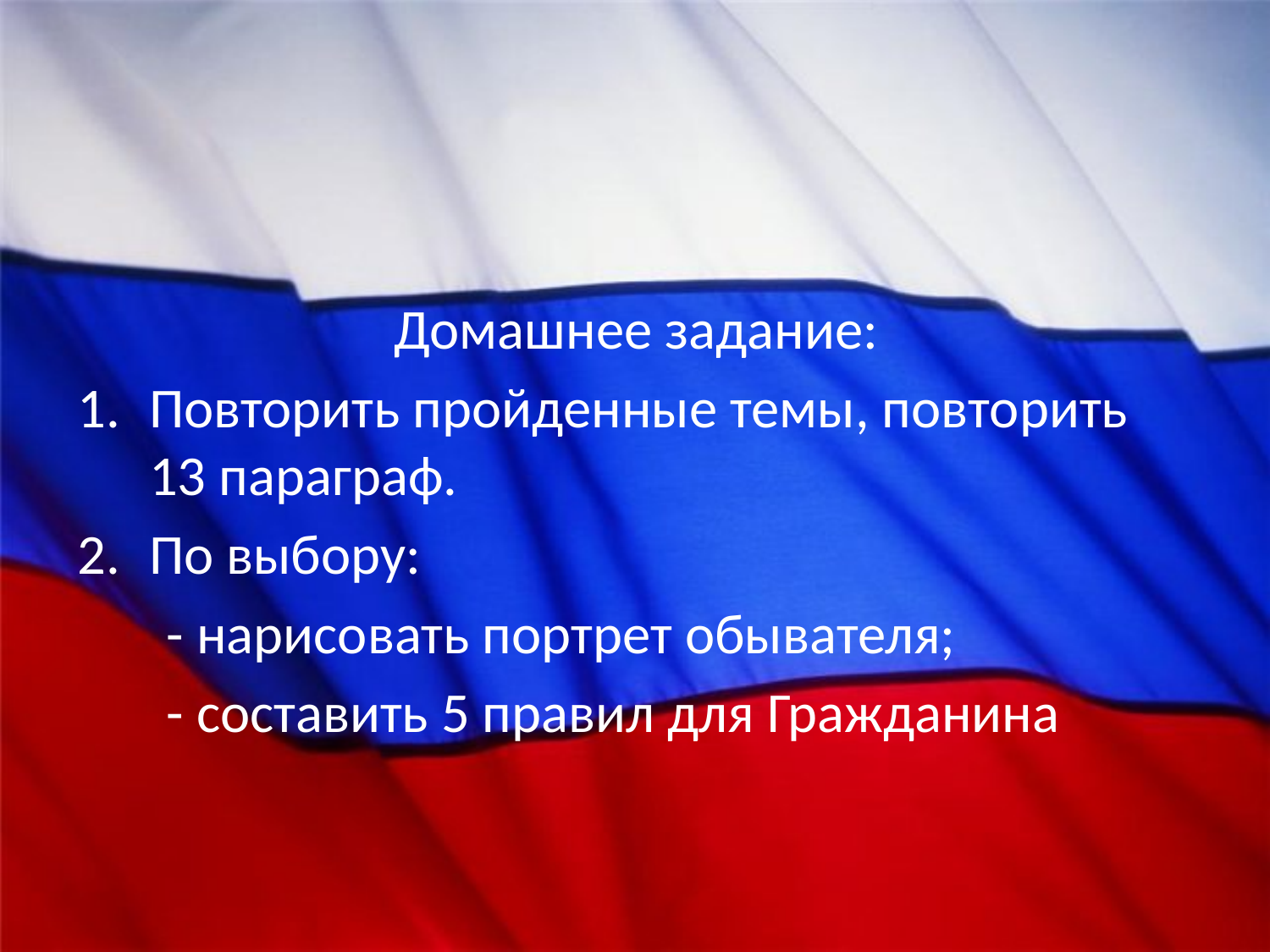

Домашнее задание:
Повторить пройденные темы, повторить 13 параграф.
По выбору:
       - нарисовать портрет обывателя;
       - составить 5 правил для Гражданина